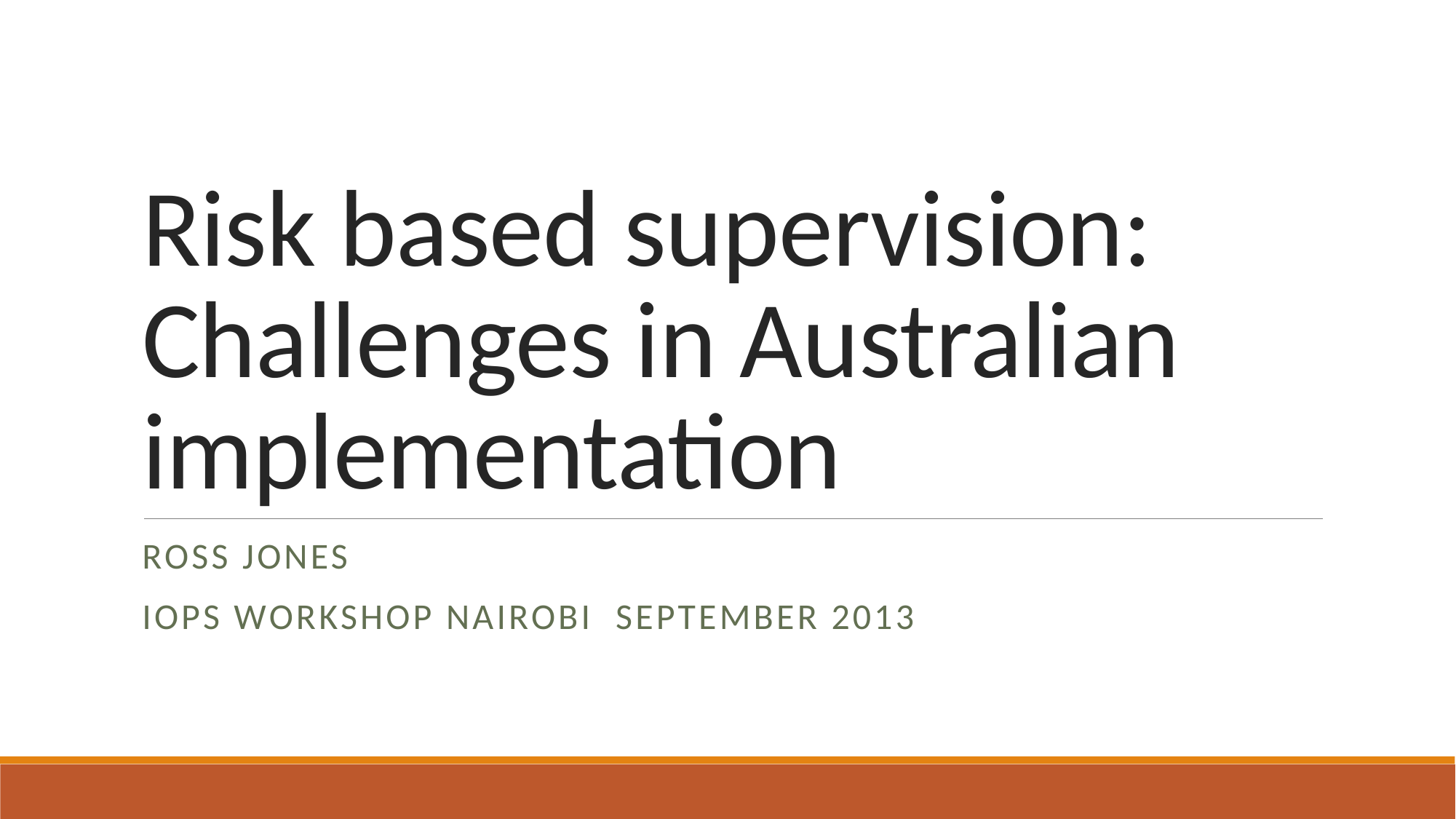

# Risk based supervision: Challenges in Australian implementation
Ross Jones
IOPS WORKSHOP NAIROBI  September 2013